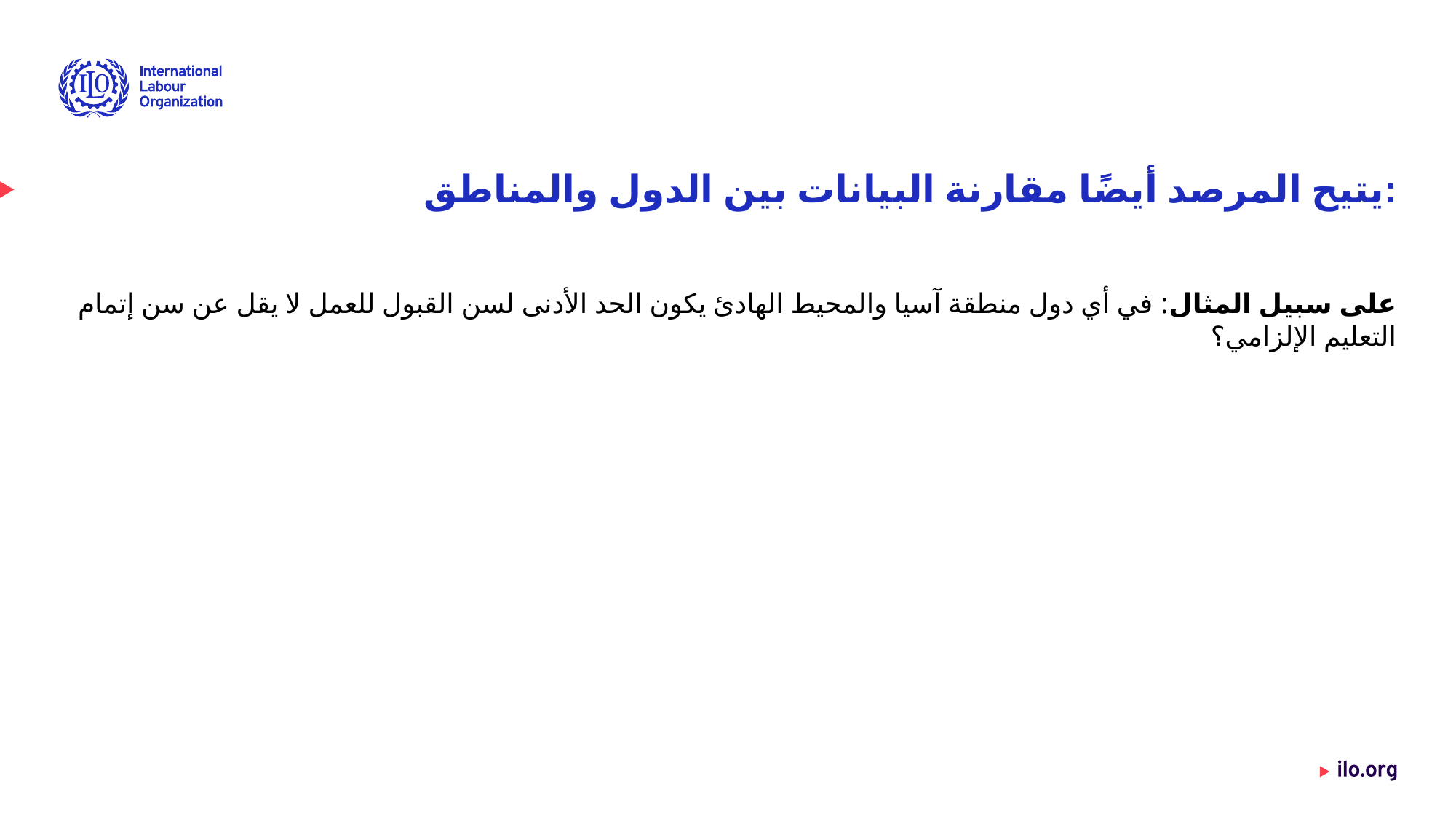

# يتيح المرصد أيضًا مقارنة البيانات بين الدول والمناطق:
على سبيل المثال: في أي دول منطقة آسيا والمحيط الهادئ يكون الحد الأدنى لسن القبول للعمل لا يقل عن سن إتمام التعليم الإلزامي؟